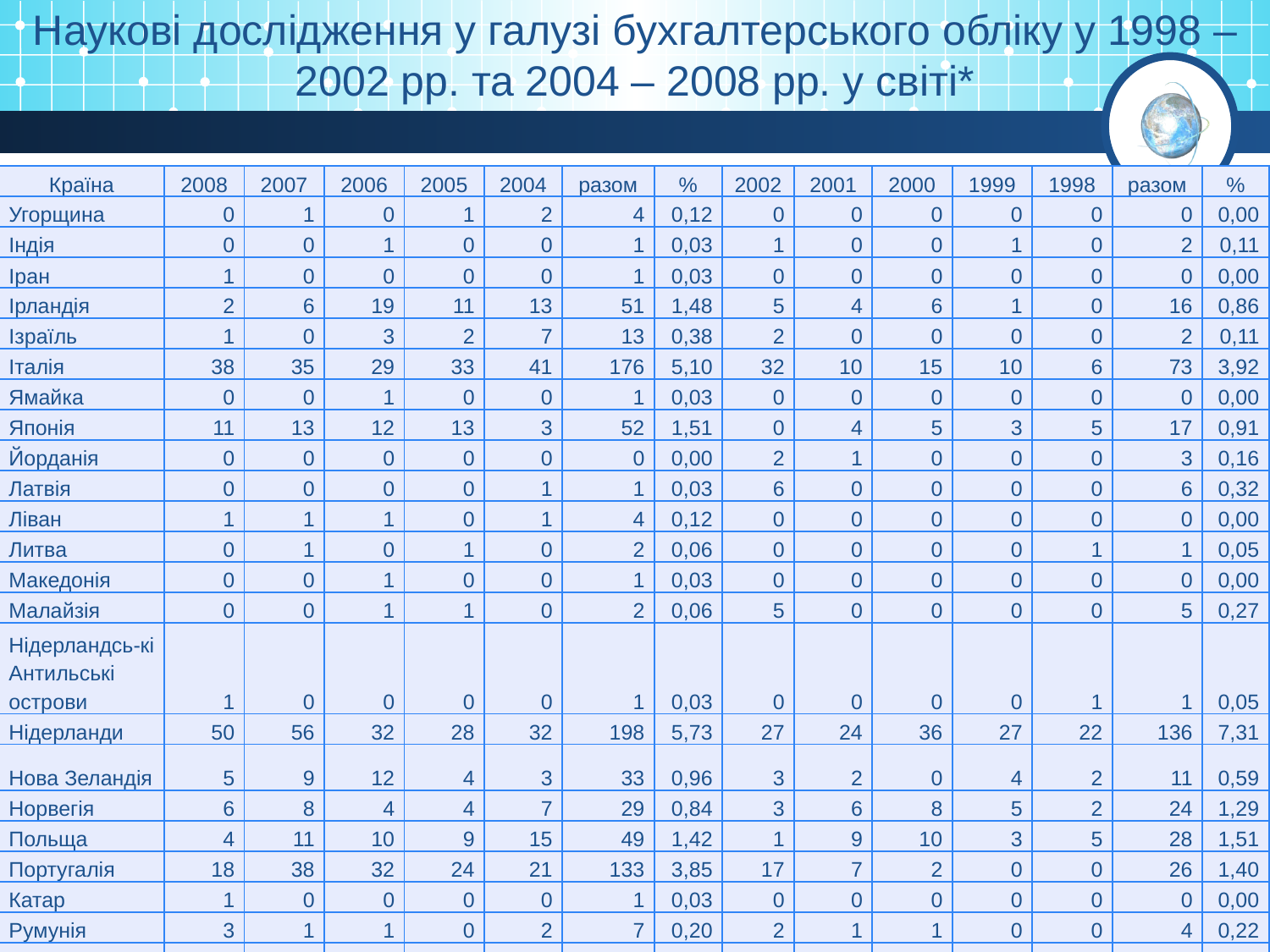

Наукові дослідження у галузі бухгалтерського обліку у 1998 – 2002 рр. та 2004 – 2008 рр. у світі*
| Країна | 2008 | 2007 | 2006 | 2005 | 2004 | разом | % | 2002 | 2001 | 2000 | 1999 | 1998 | разом | % |
| --- | --- | --- | --- | --- | --- | --- | --- | --- | --- | --- | --- | --- | --- | --- |
| Угорщина | 0 | 1 | 0 | 1 | 2 | 4 | 0,12 | 0 | 0 | 0 | 0 | 0 | 0 | 0,00 |
| Індія | 0 | 0 | 1 | 0 | 0 | 1 | 0,03 | 1 | 0 | 0 | 1 | 0 | 2 | 0,11 |
| Іран | 1 | 0 | 0 | 0 | 0 | 1 | 0,03 | 0 | 0 | 0 | 0 | 0 | 0 | 0,00 |
| Ірландія | 2 | 6 | 19 | 11 | 13 | 51 | 1,48 | 5 | 4 | 6 | 1 | 0 | 16 | 0,86 |
| Ізраїль | 1 | 0 | 3 | 2 | 7 | 13 | 0,38 | 2 | 0 | 0 | 0 | 0 | 2 | 0,11 |
| Італія | 38 | 35 | 29 | 33 | 41 | 176 | 5,10 | 32 | 10 | 15 | 10 | 6 | 73 | 3,92 |
| Ямайка | 0 | 0 | 1 | 0 | 0 | 1 | 0,03 | 0 | 0 | 0 | 0 | 0 | 0 | 0,00 |
| Японія | 11 | 13 | 12 | 13 | 3 | 52 | 1,51 | 0 | 4 | 5 | 3 | 5 | 17 | 0,91 |
| Йорданія | 0 | 0 | 0 | 0 | 0 | 0 | 0,00 | 2 | 1 | 0 | 0 | 0 | 3 | 0,16 |
| Латвія | 0 | 0 | 0 | 0 | 1 | 1 | 0,03 | 6 | 0 | 0 | 0 | 0 | 6 | 0,32 |
| Ліван | 1 | 1 | 1 | 0 | 1 | 4 | 0,12 | 0 | 0 | 0 | 0 | 0 | 0 | 0,00 |
| Литва | 0 | 1 | 0 | 1 | 0 | 2 | 0,06 | 0 | 0 | 0 | 0 | 1 | 1 | 0,05 |
| Македонія | 0 | 0 | 1 | 0 | 0 | 1 | 0,03 | 0 | 0 | 0 | 0 | 0 | 0 | 0,00 |
| Малайзія | 0 | 0 | 1 | 1 | 0 | 2 | 0,06 | 5 | 0 | 0 | 0 | 0 | 5 | 0,27 |
| Нідерландсь-кі Антильські острови | 1 | 0 | 0 | 0 | 0 | 1 | 0,03 | 0 | 0 | 0 | 0 | 1 | 1 | 0,05 |
| Нідерланди | 50 | 56 | 32 | 28 | 32 | 198 | 5,73 | 27 | 24 | 36 | 27 | 22 | 136 | 7,31 |
| Нова Зеландія | 5 | 9 | 12 | 4 | 3 | 33 | 0,96 | 3 | 2 | 0 | 4 | 2 | 11 | 0,59 |
| Норвегія | 6 | 8 | 4 | 4 | 7 | 29 | 0,84 | 3 | 6 | 8 | 5 | 2 | 24 | 1,29 |
| Польща | 4 | 11 | 10 | 9 | 15 | 49 | 1,42 | 1 | 9 | 10 | 3 | 5 | 28 | 1,51 |
| Португалія | 18 | 38 | 32 | 24 | 21 | 133 | 3,85 | 17 | 7 | 2 | 0 | 0 | 26 | 1,40 |
| Катар | 1 | 0 | 0 | 0 | 0 | 1 | 0,03 | 0 | 0 | 0 | 0 | 0 | 0 | 0,00 |
| Румунія | 3 | 1 | 1 | 0 | 2 | 7 | 0,20 | 2 | 1 | 1 | 0 | 0 | 4 | 0,22 |
| Росія | 3 | 3 | 1 | 0 | 3 | 10 | 0,29 | 3 | 0 | 2 | 0 | 0 | 5 | 0,27 |